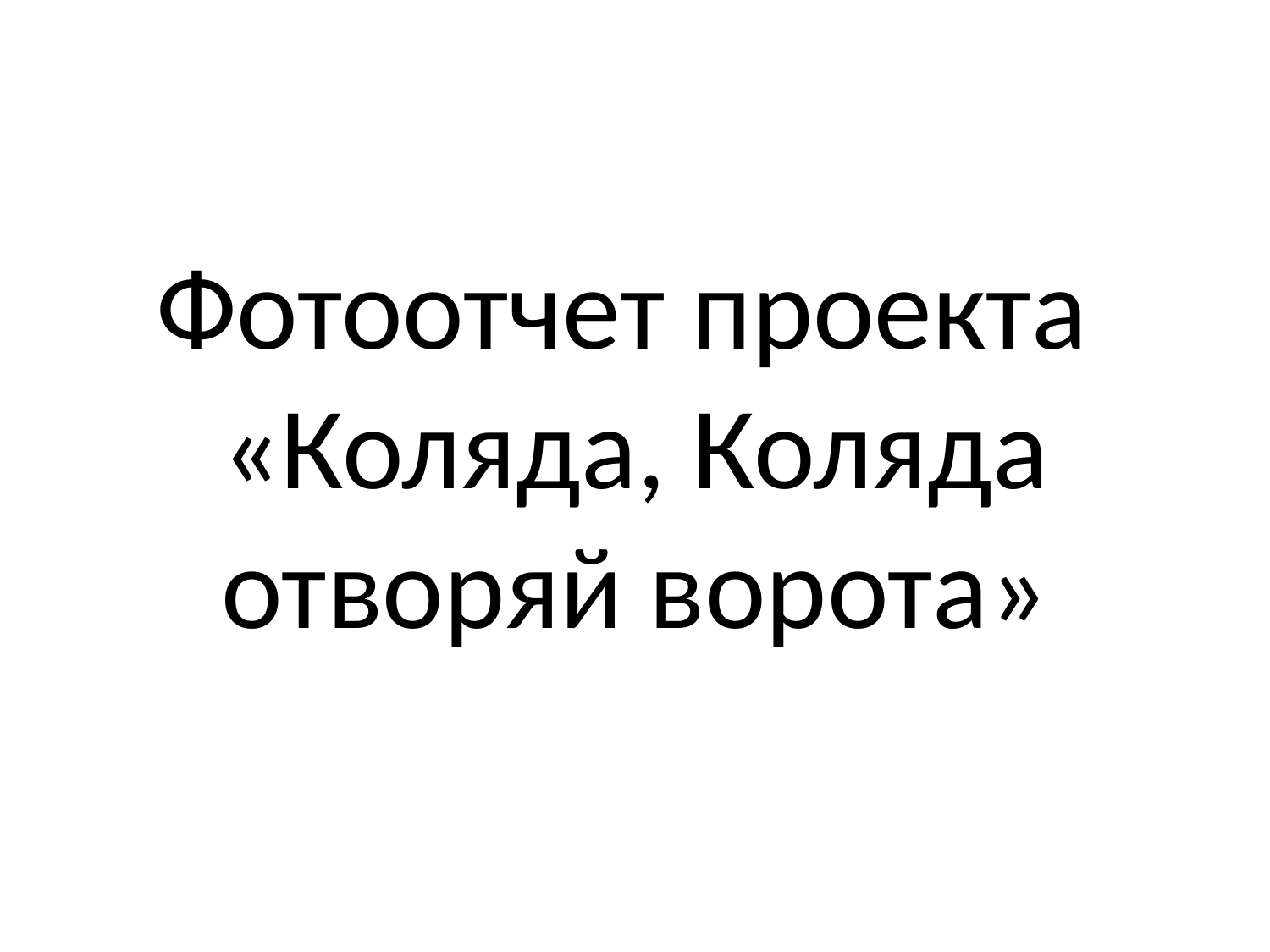

# Фотоотчет проекта «Коляда, Коляда отворяй ворота»